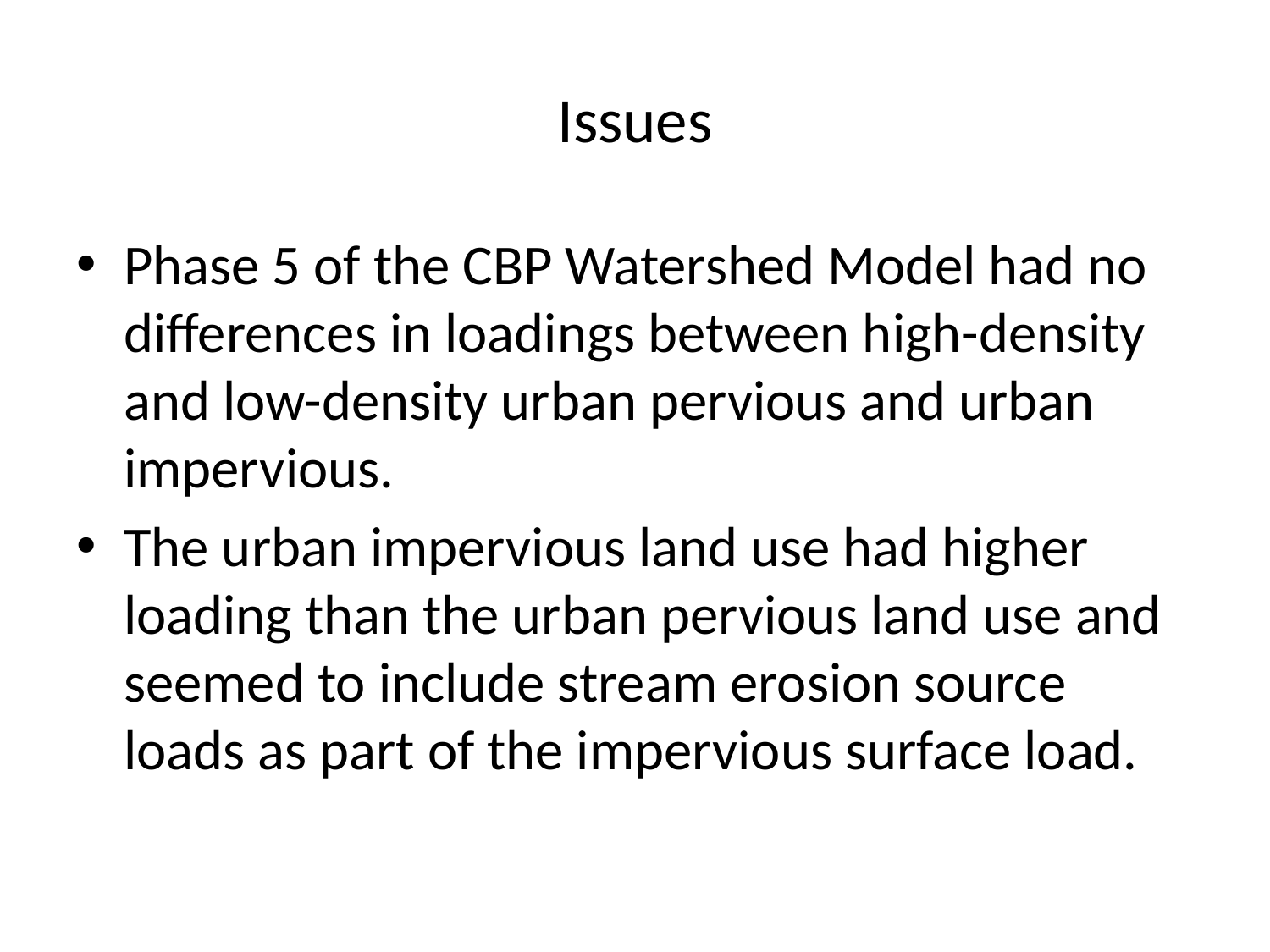

# Issues
Phase 5 of the CBP Watershed Model had no differences in loadings between high-density and low-density urban pervious and urban impervious.
The urban impervious land use had higher loading than the urban pervious land use and seemed to include stream erosion source loads as part of the impervious surface load.